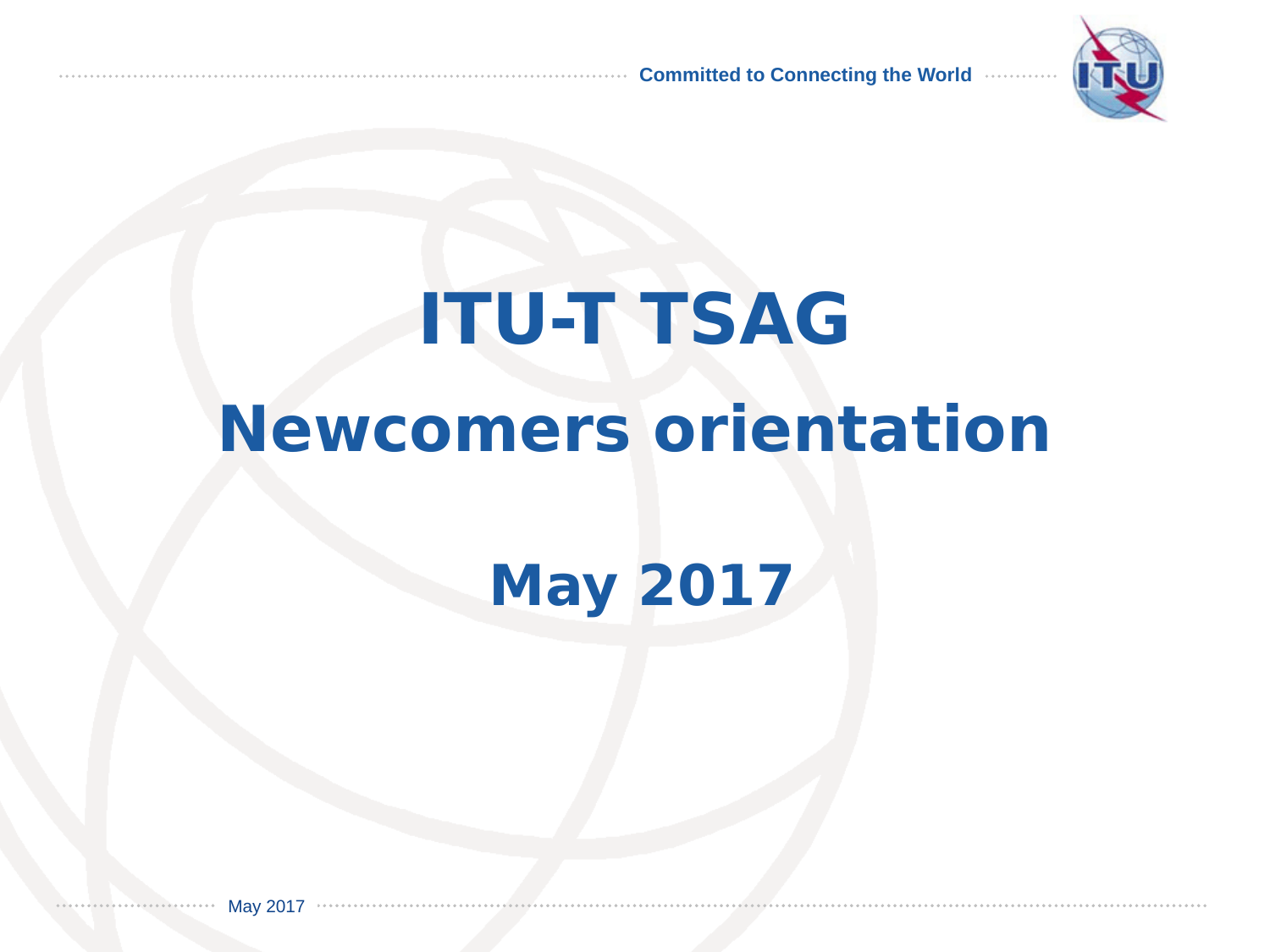

# ITU-T TSAG Newcomers orientation
May 2017